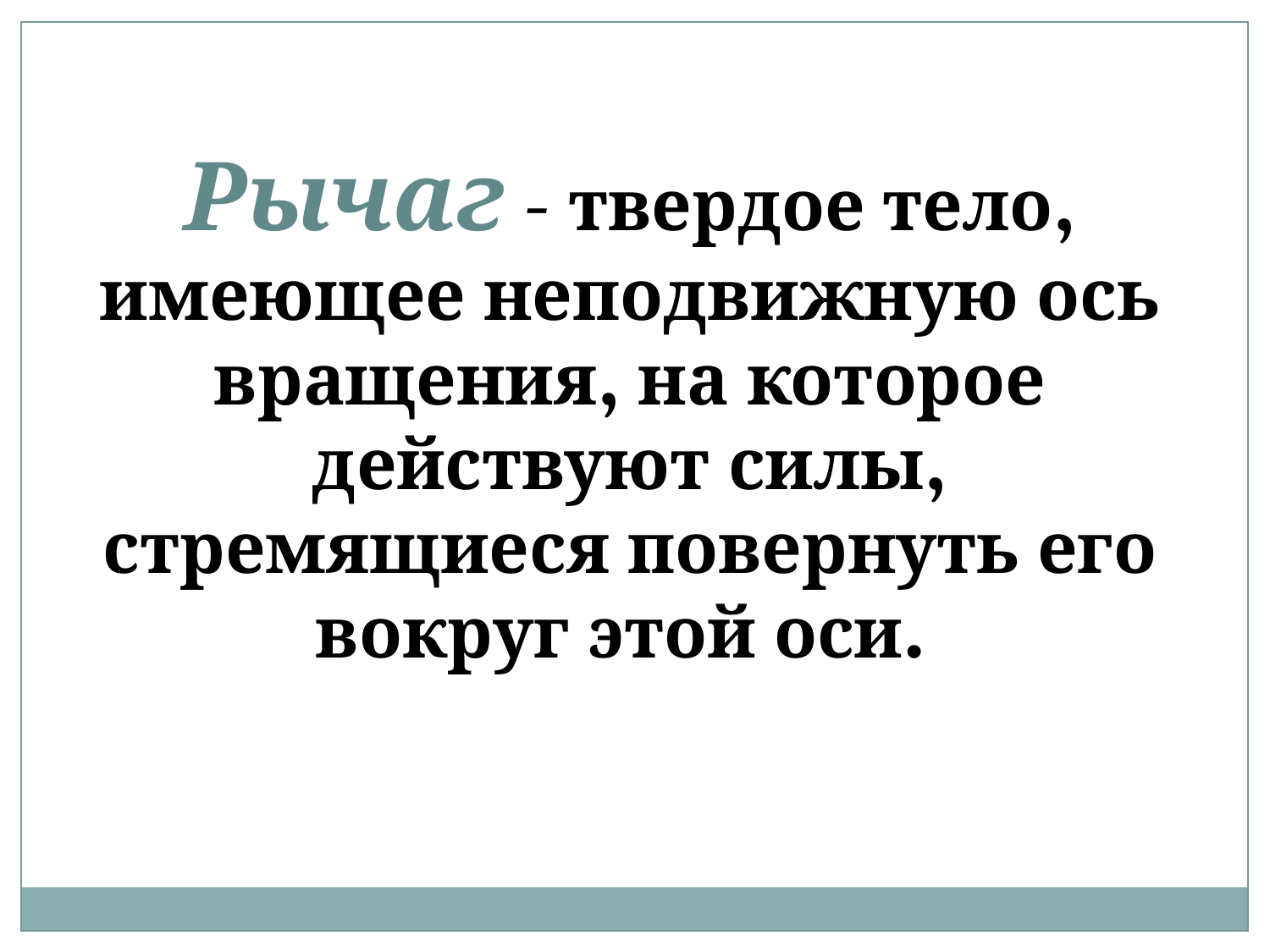

Рычаг - твердое тело, имеющее неподвижную ось вращения, на которое действуют силы, стремящиеся повернуть его вокруг этой оси.